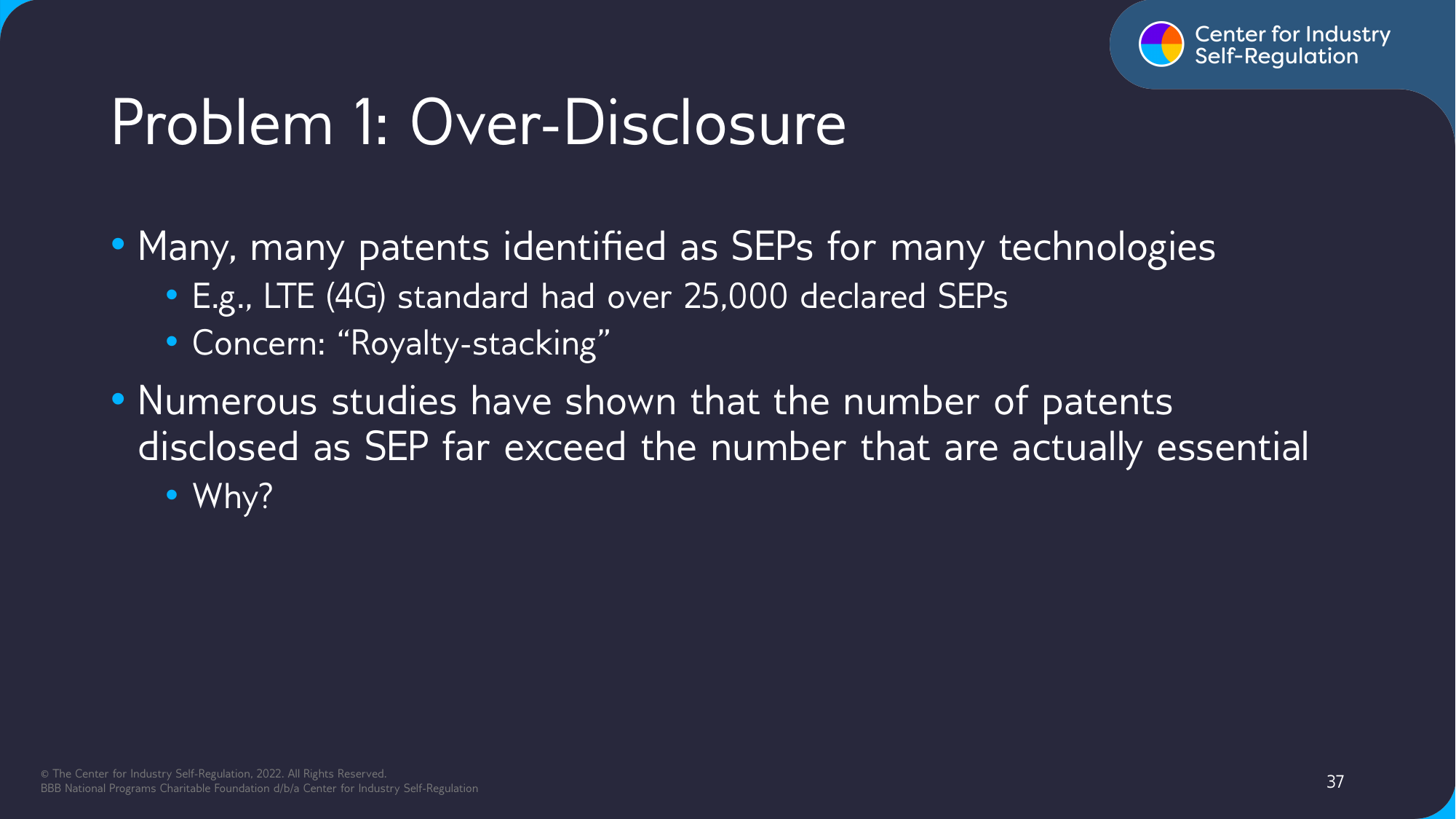

# Problem 1: Over-Disclosure​
Many, many patents identified as SEPs for many technologies​
E.g., LTE (4G) standard had over 25,000 declared SEPs ​
Concern: “Royalty-stacking”​
Numerous studies have shown that the number of patents disclosed as SEP far exceed the number that are actually essential​
Why?​
37